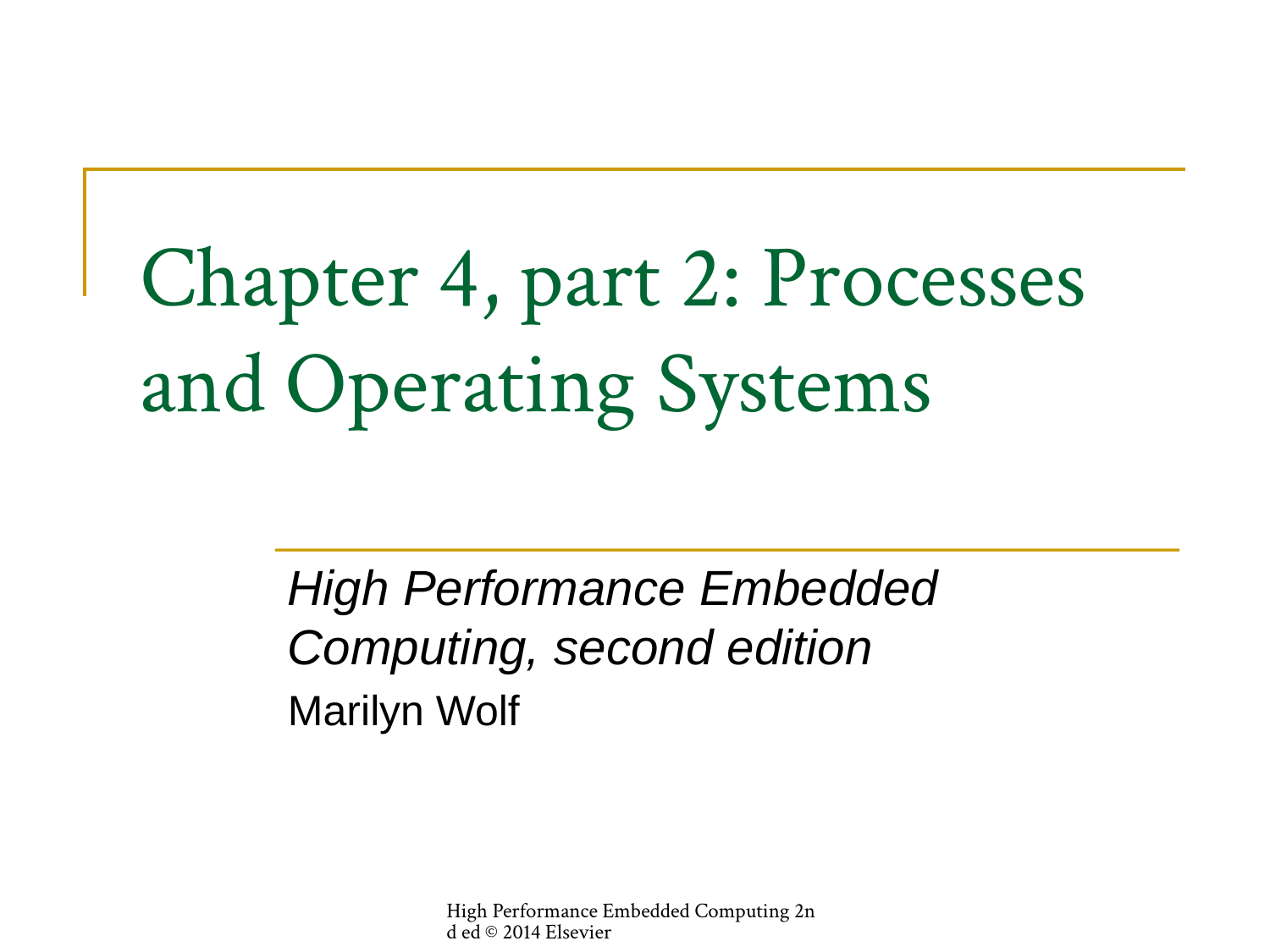

# Chapter 4, part 2: Processes and Operating Systems
High Performance Embedded Computing, second edition
Marilyn Wolf
High Performance Embedded Computing 2nd ed © 2014 Elsevier